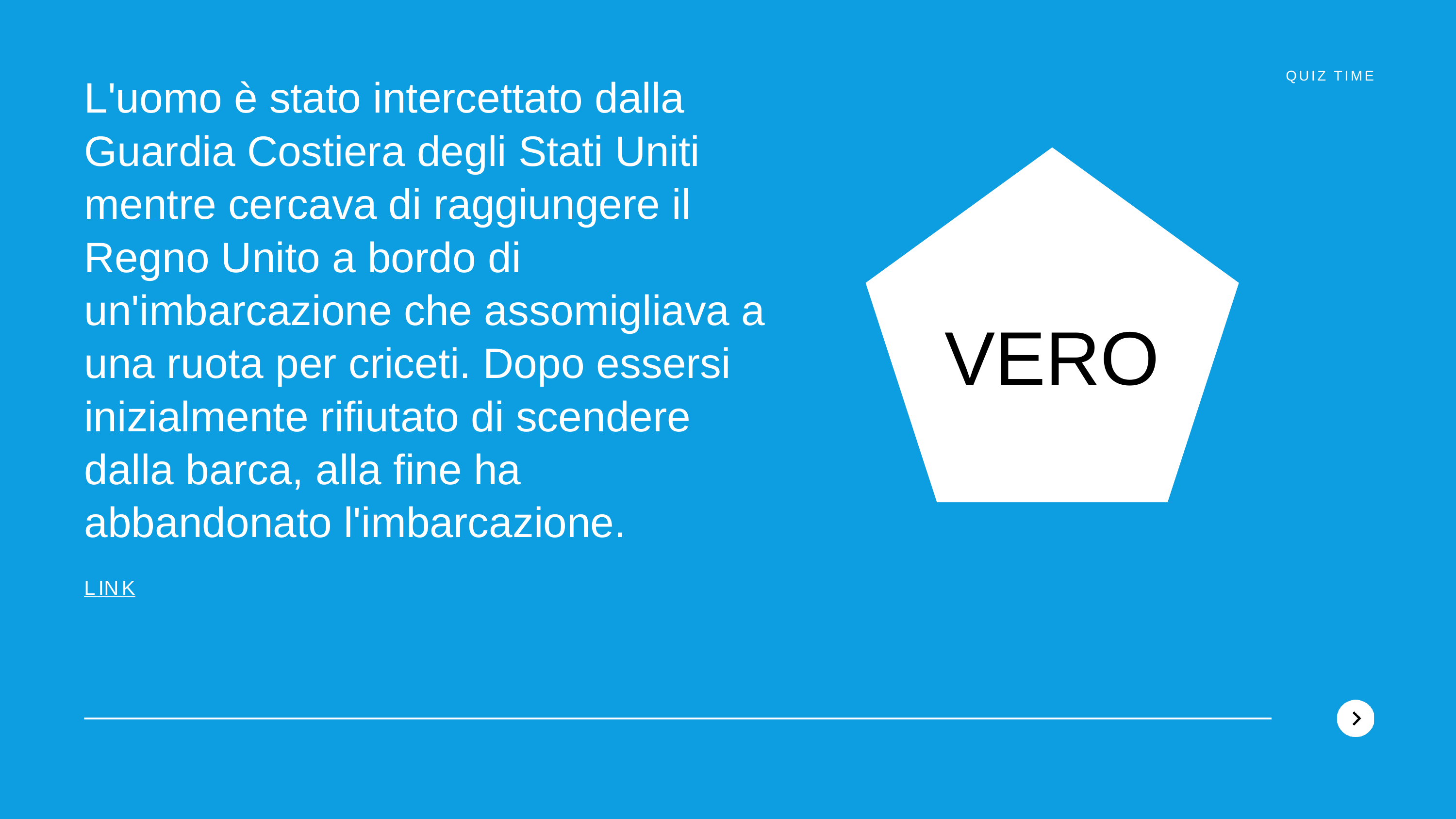

QUIZ TIME
L'uomo è stato intercettato dalla Guardia Costiera degli Stati Uniti mentre cercava di raggiungere il Regno Unito a bordo di un'imbarcazione che assomigliava a una ruota per criceti. Dopo essersi inizialmente rifiutato di scendere dalla barca, alla fine ha abbandonato l'imbarcazione.

VERO
LINK